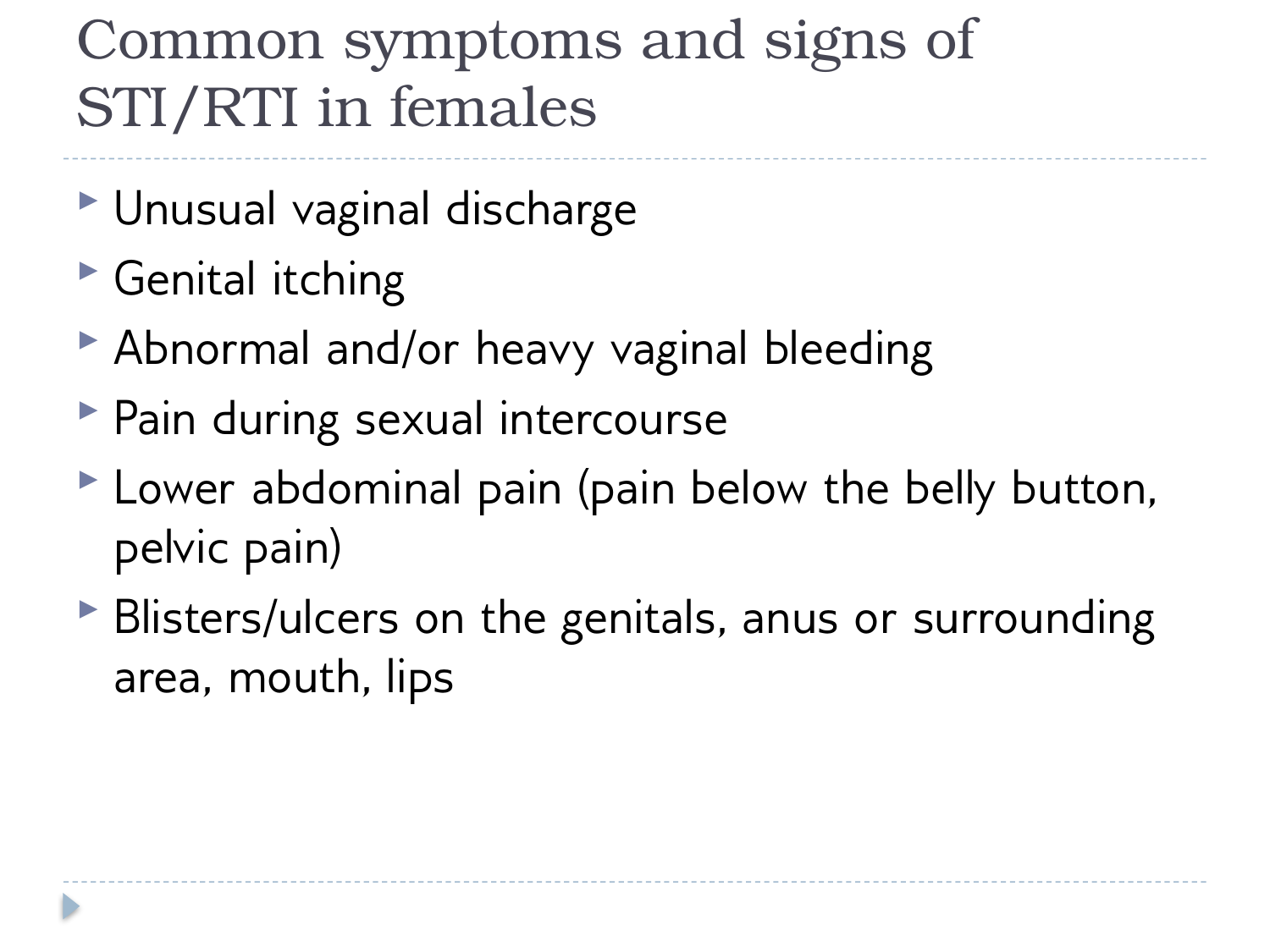

# Common symptoms and signs of STI/RTI in females
Unusual vaginal discharge
Genital itching
Abnormal and/or heavy vaginal bleeding
Pain during sexual intercourse
Lower abdominal pain (pain below the belly button, pelvic pain)
Blisters/ulcers on the genitals, anus or surrounding area, mouth, lips